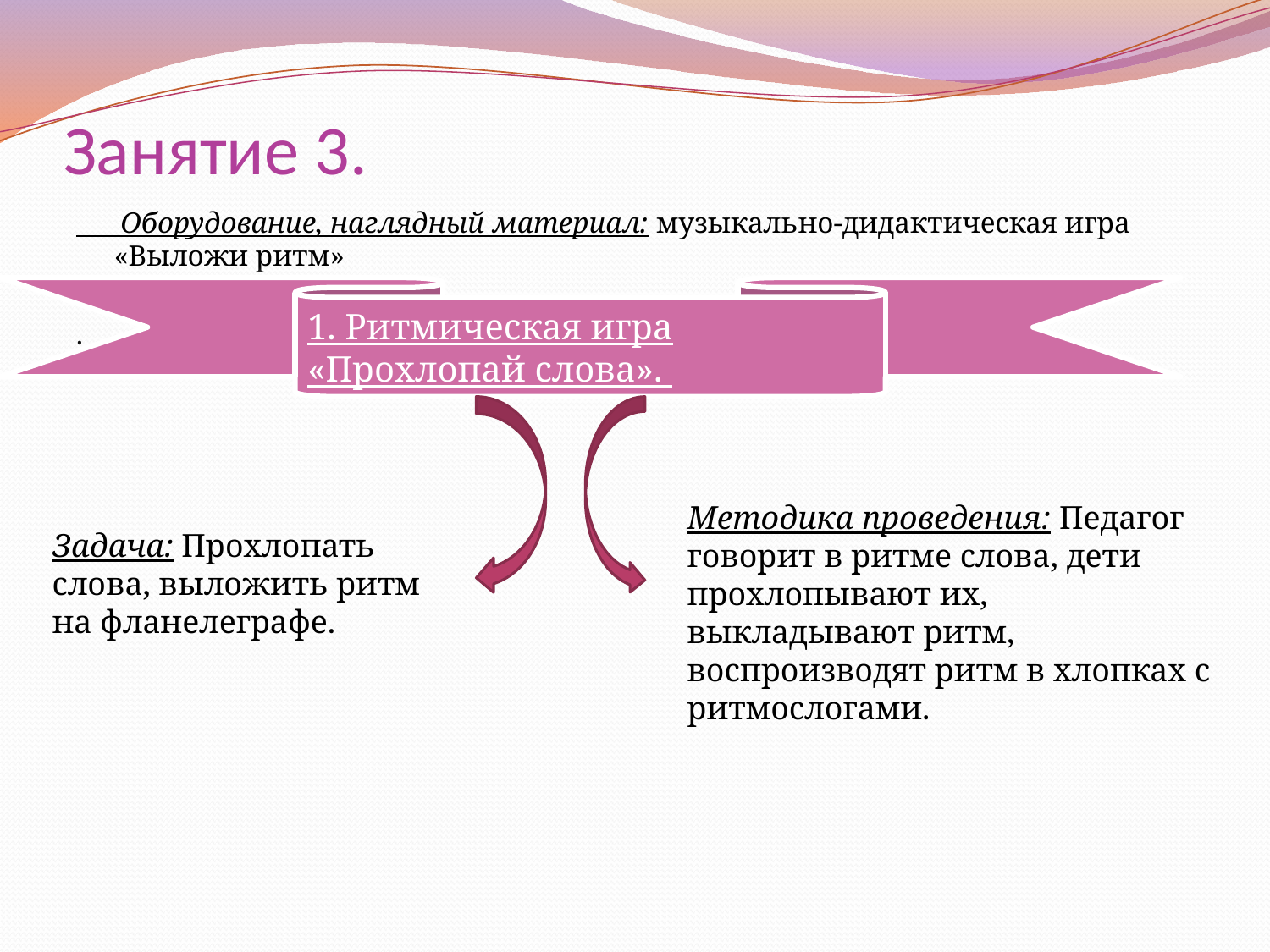

# Занятие 3.
      Оборудование, наглядный материал: музыкально-дидактическая игра «Выложи ритм»
игра «Выложи ритм».
.

1. Ритмическая игра «Прохлопай слова».

Задача: Прохлопать слова, выложить ритм на фланелеграфе.

.

Методика проведения: Педагог говорит в ритме слова, дети прохлопывают их, выкладывают ритм, воспроизводят ритм в хлопках с ритмослогами.